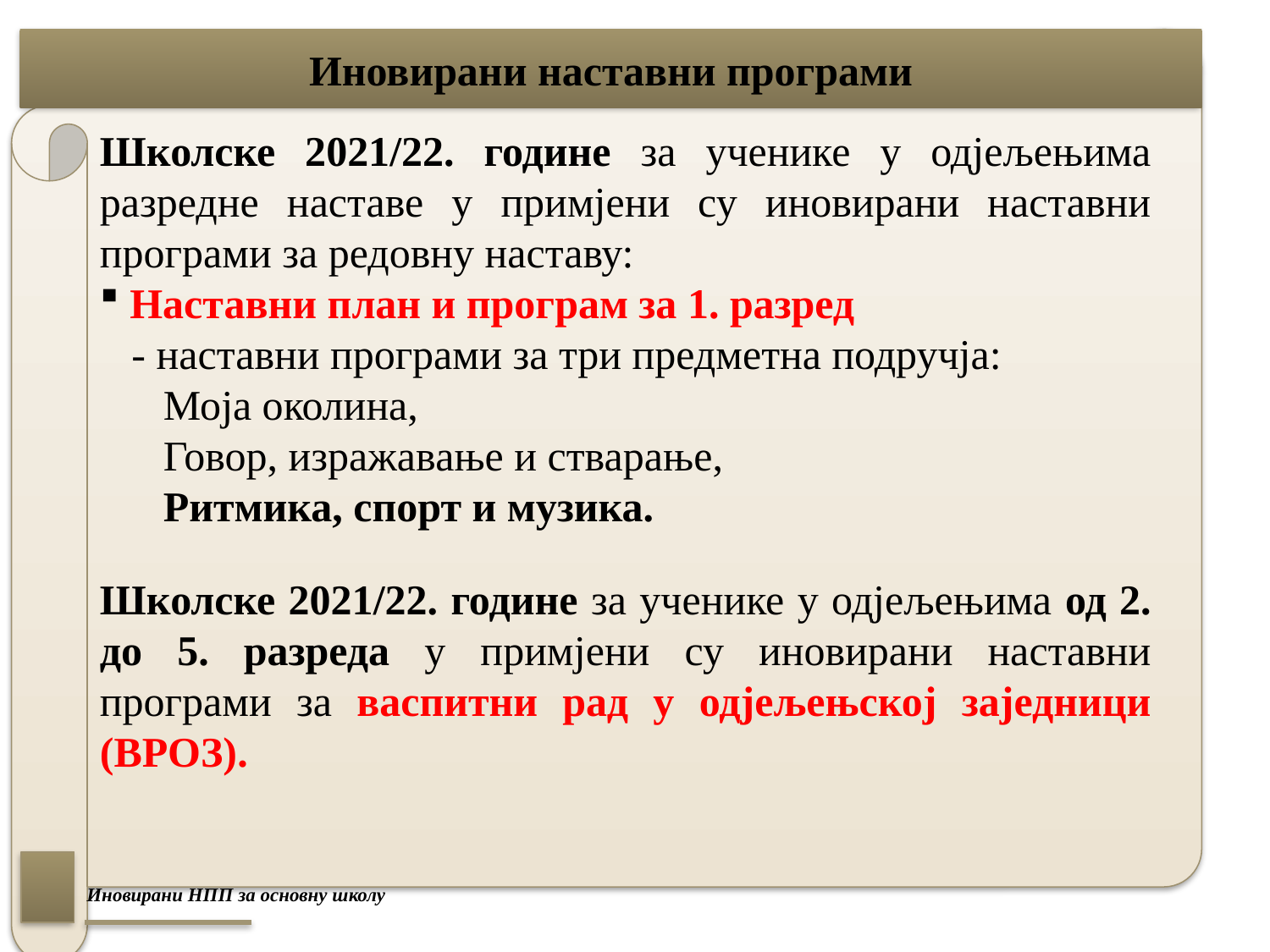

Школске 2021/22. године за ученике у одјељењима разредне наставе у примјени су иновирани наставни програми за редовну наставу:
 Наставни план и програм за 1. разред
   - наставни програми за три предметна подручја:
      Моја околина,
      Говор, изражавање и стварање,
      Ритмика, спорт и музика.

Школске 2021/22. године за ученике у одјељењима од 2. до 5. разреда у примјени су иновирани наставни програми за васпитни рад у одјељењској заједници (ВРОЗ).

# Иновирани наставни програми

Иновирани НПП за основну школу